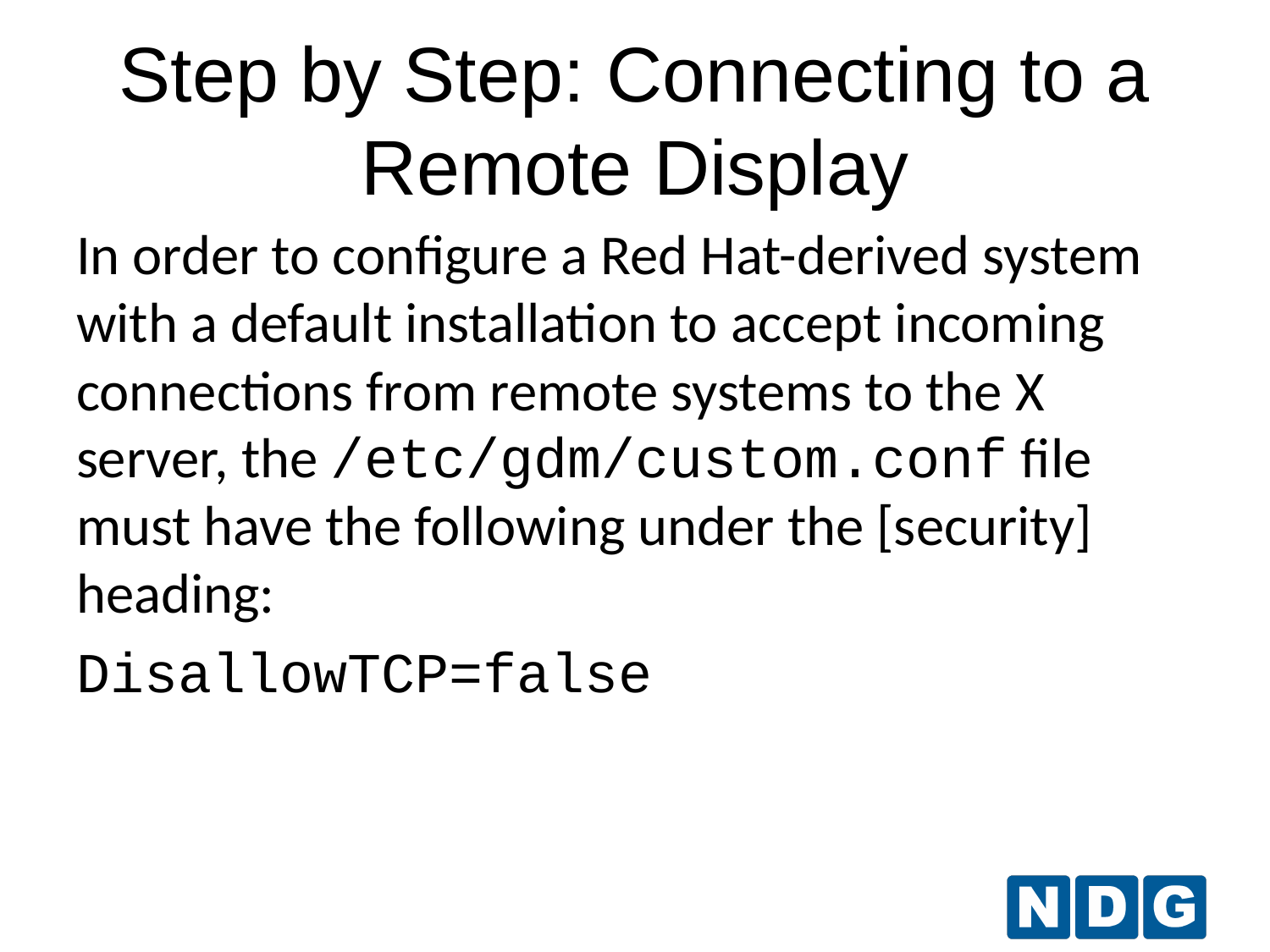

# Step by Step: Connecting to a Remote Display
In order to configure a Red Hat-derived system with a default installation to accept incoming connections from remote systems to the X server, the /etc/gdm/custom.conf file must have the following under the [security] heading:
DisallowTCP=false